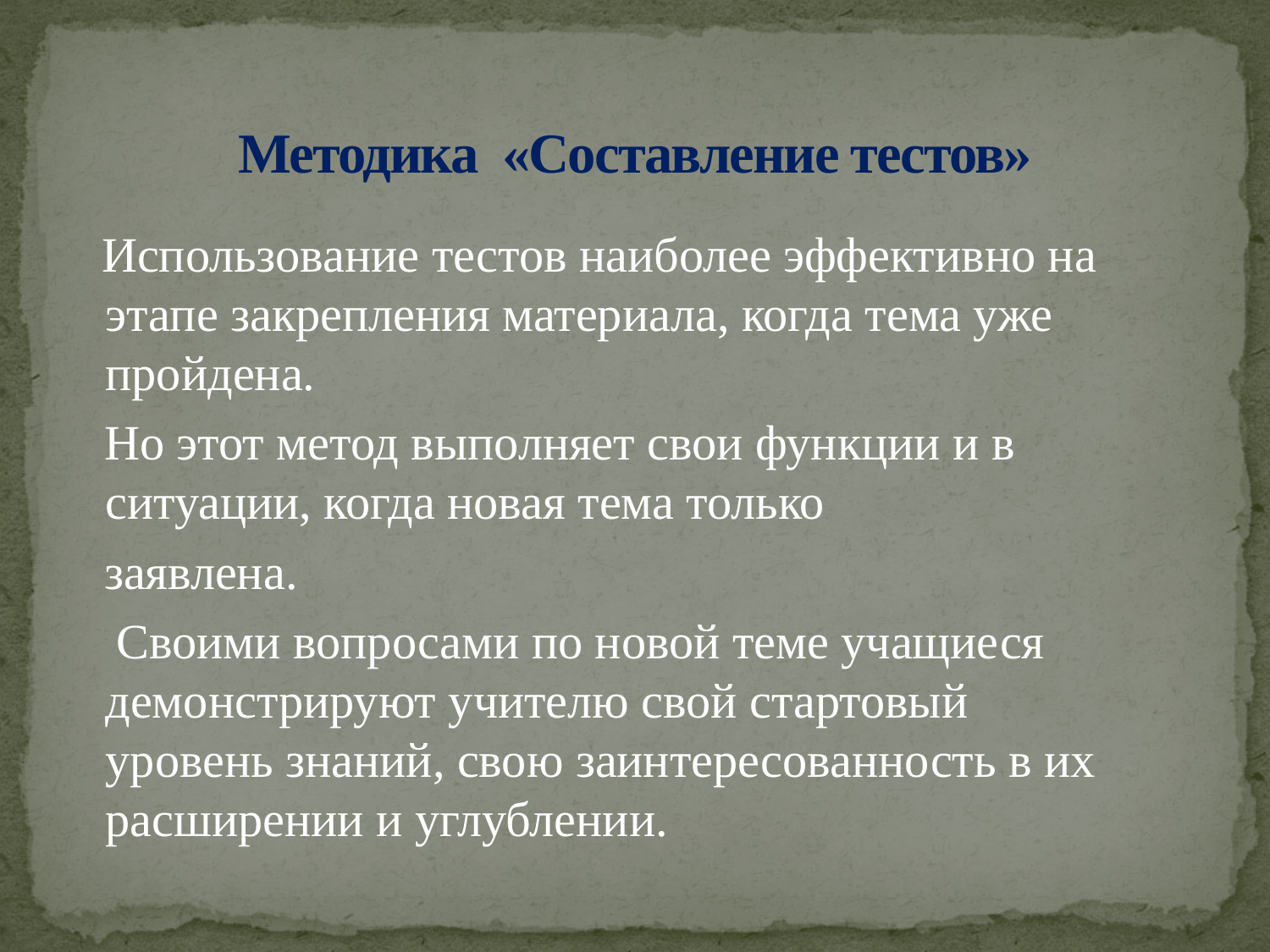

# Методика  «Составление тестов»
   Использование тестов наиболее эффективно на этапе закрепления материала, когда тема уже пройдена.
   Но этот метод выполняет свои функции и в ситуации, когда новая тема только
   заявлена.
    Своими вопросами по новой теме учащиеся демонстрируют учителю свой стартовый уровень знаний, свою заинтересованность в их расширении и углублении.